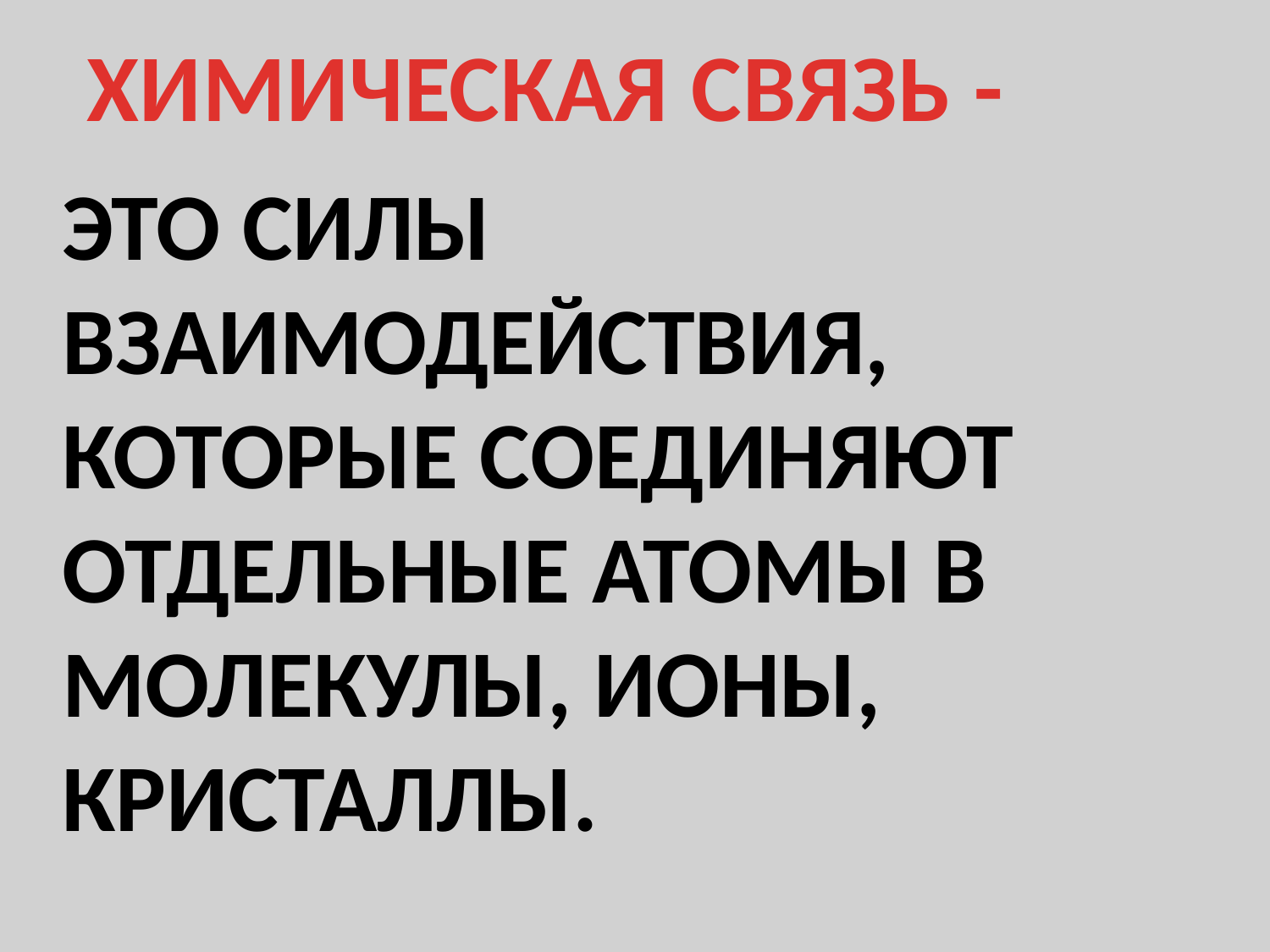

ХИМИЧЕСКАЯ СВЯЗЬ -
ЭТО СИЛЫ ВЗАИМОДЕЙСТВИЯ,  КОТОРЫЕ СОЕДИНЯЮТ ОТДЕЛЬНЫЕ АТОМЫ В МОЛЕКУЛЫ, ИОНЫ, КРИСТАЛЛЫ.